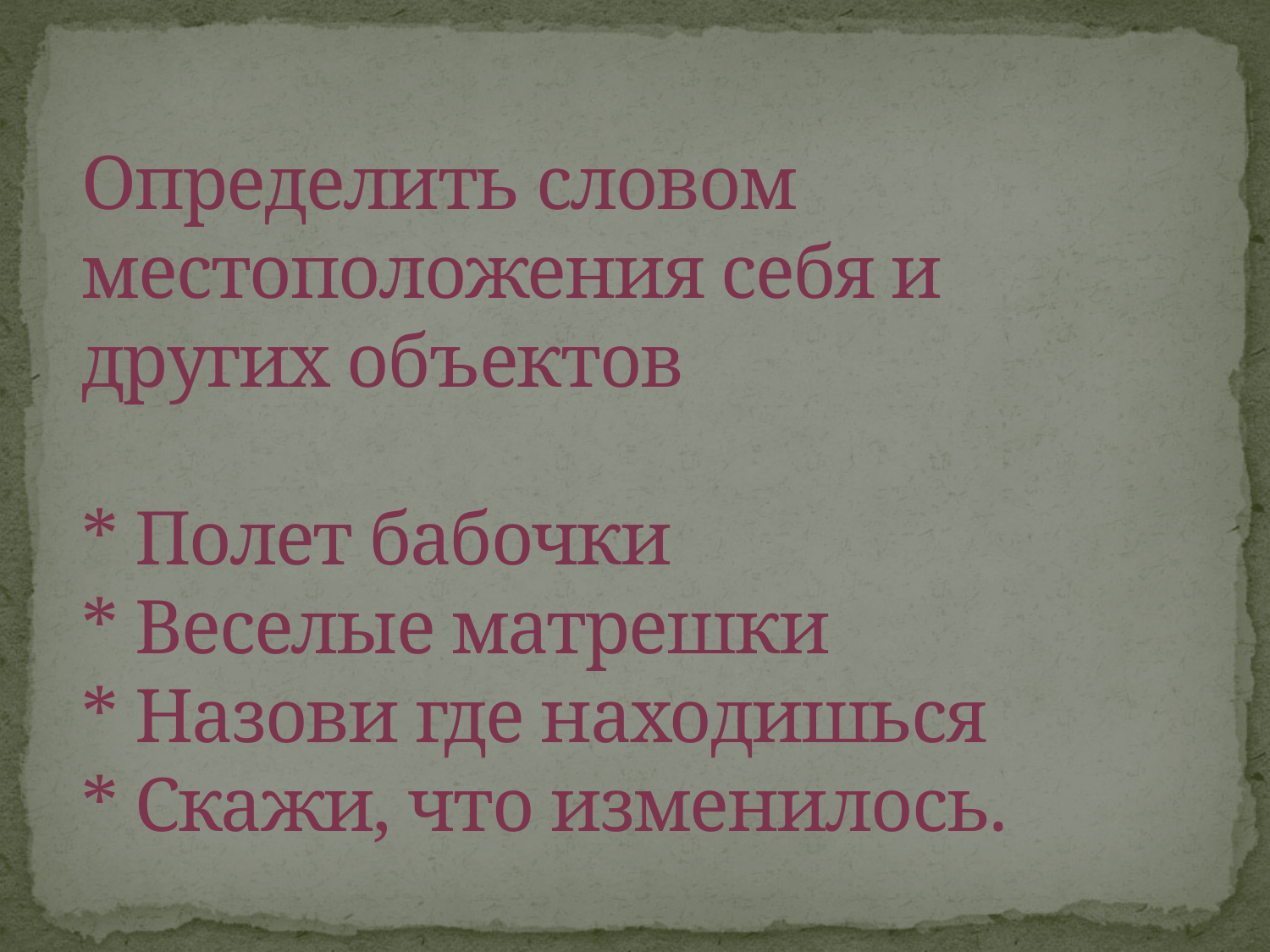

# Определить словом местоположения себя и других объектов * Полет бабочки * Веселые матрешки * Назови где находишься * Скажи, что изменилось.